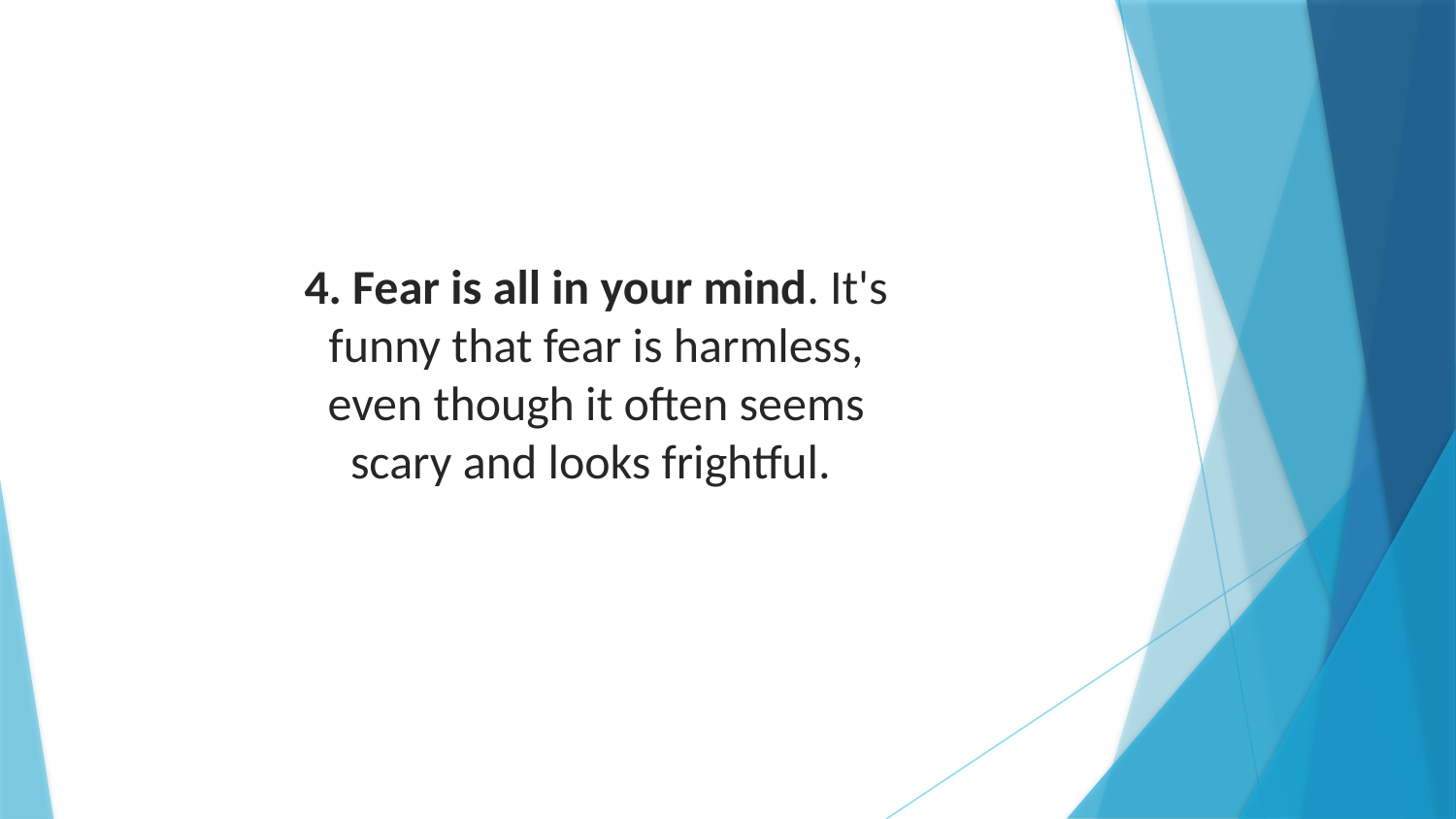

4. Fear is all in your mind. It's funny that fear is harmless, even though it often seems scary and looks frightful.